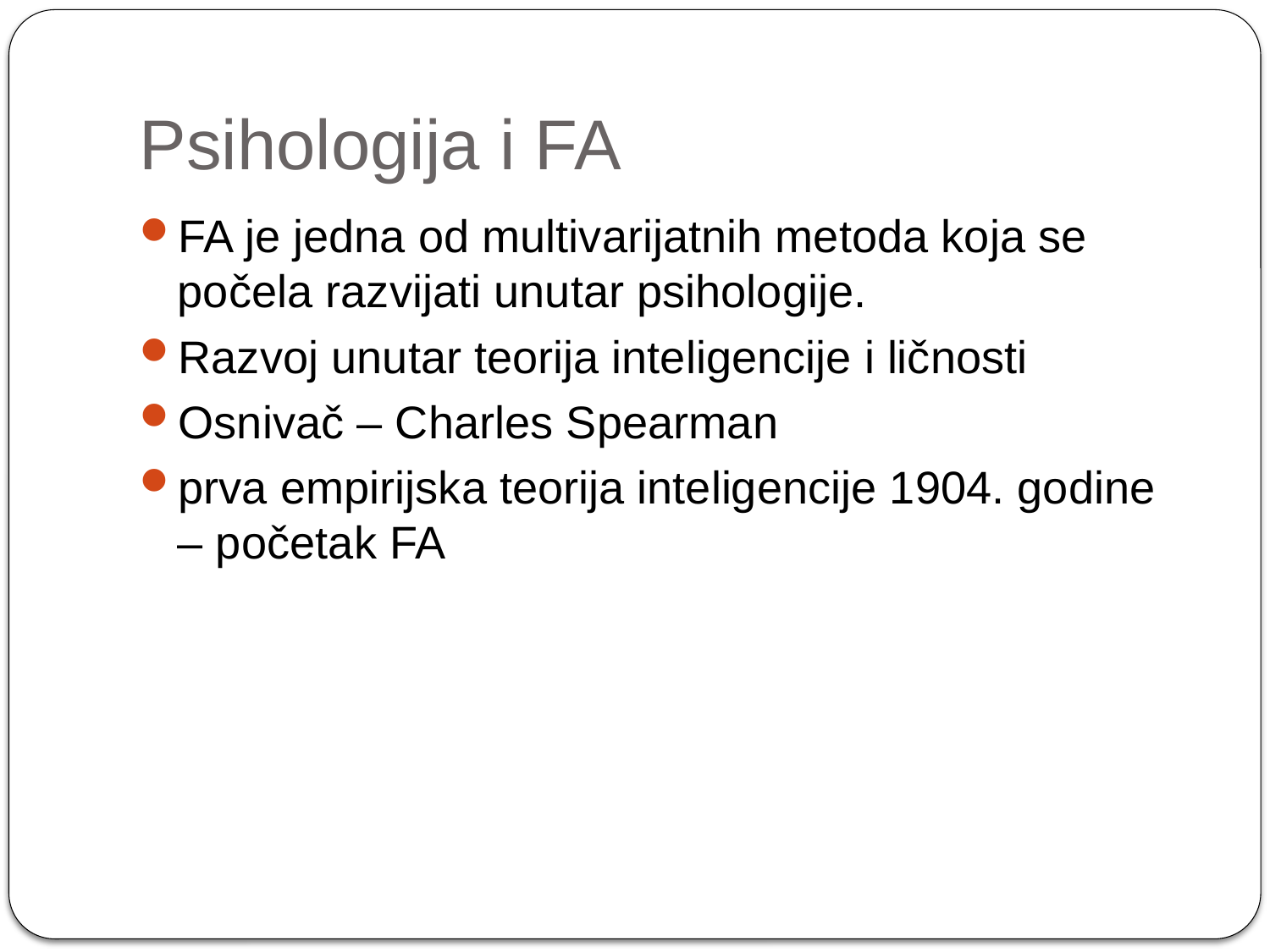

# Psihologija i FA
FA je jedna od multivarijatnih metoda koja se počela razvijati unutar psihologije.
Razvoj unutar teorija inteligencije i ličnosti
Osnivač – Charles Spearman
prva empirijska teorija inteligencije 1904. godine – početak FA